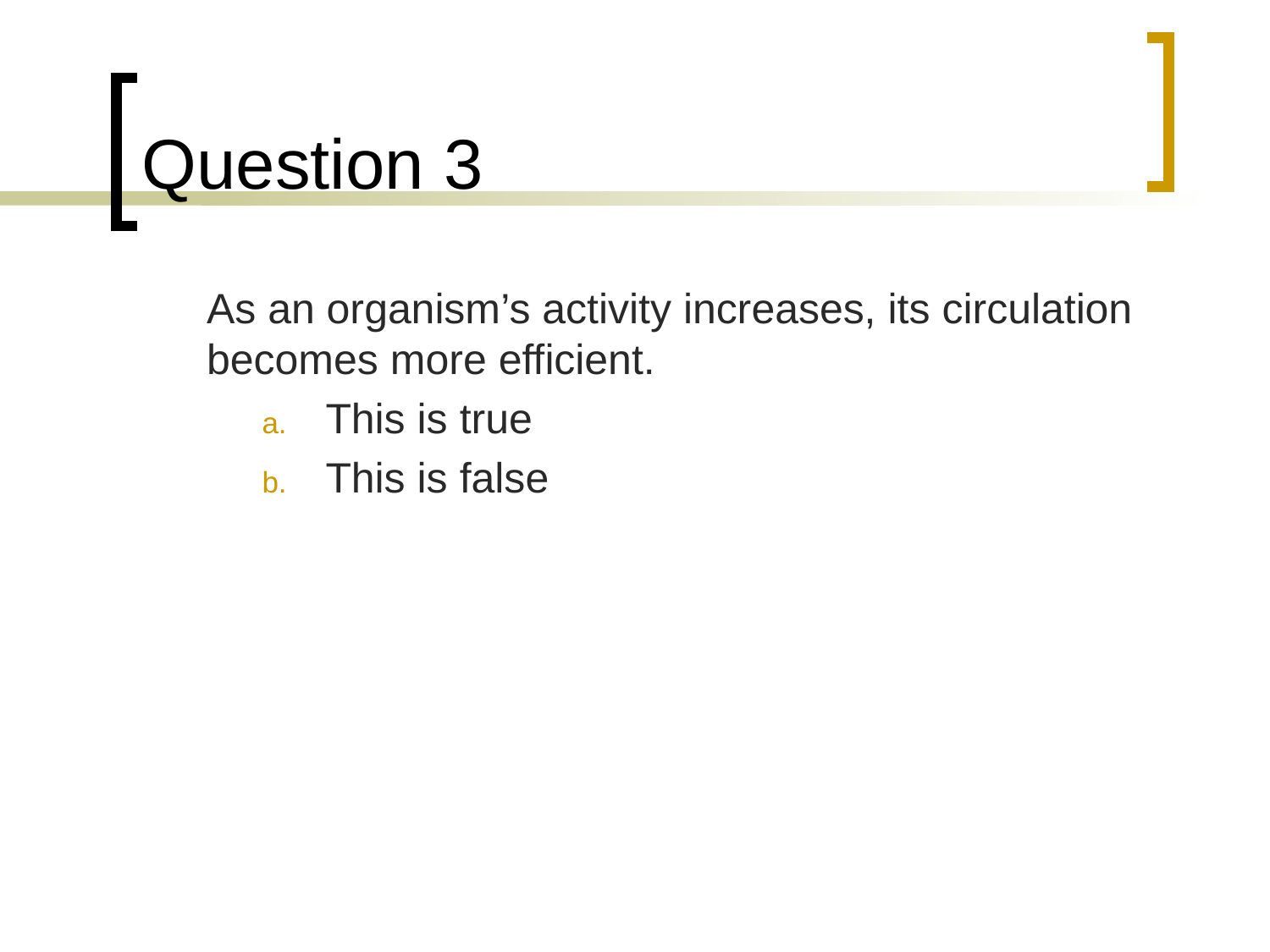

# Question 3
	As an organism’s activity increases, its circulation becomes more efficient.
This is true
This is false